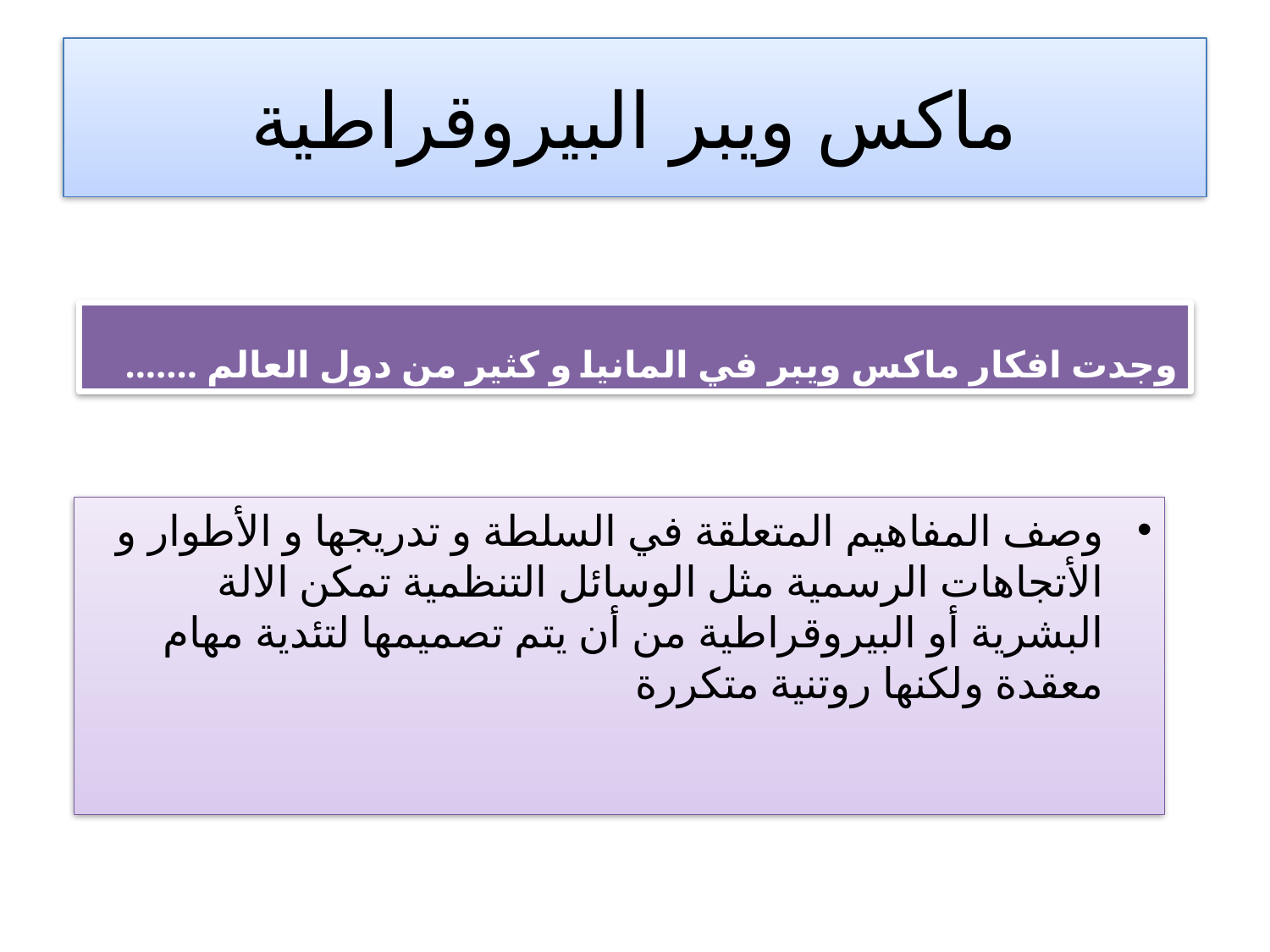

# ماكس ويبر البيروقراطية
وجدت افكار ماكس ويبر في المانيا و كثير من دول العالم .......
وصف المفاهيم المتعلقة في السلطة و تدريجها و الأطوار و الأتجاهات الرسمية مثل الوسائل التنظمية تمكن الالة البشرية أو البيروقراطية من أن يتم تصميمها لتئدية مهام معقدة ولكنها روتنية متكررة